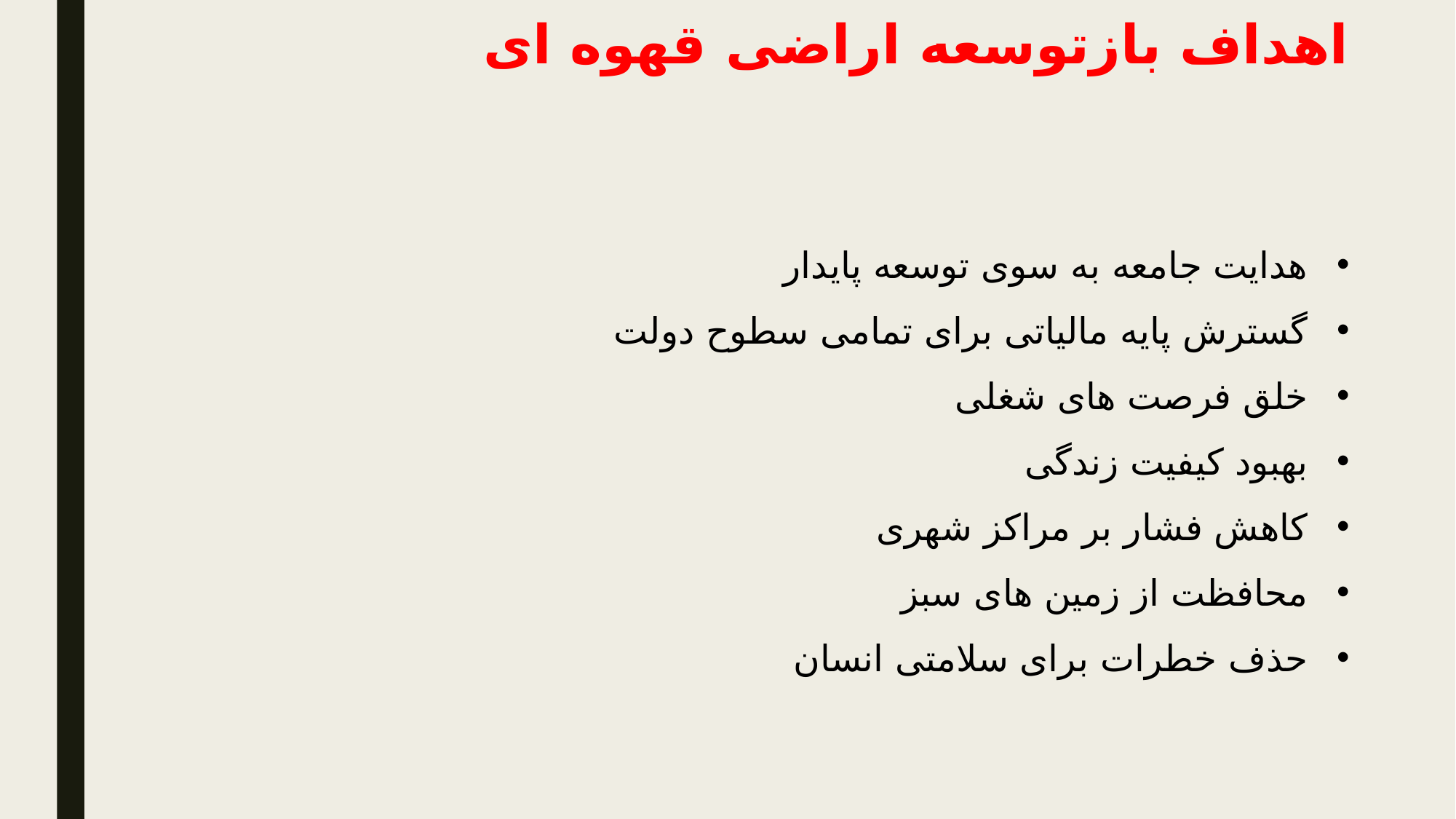

# اهداف بازتوسعه اراضی قهوه ای
هدایت جامعه به سوی توسعه پایدار
گسترش پایه مالیاتی برای تمامی سطوح دولت
خلق فرصت های شغلی
بهبود کیفیت زندگی
کاهش فشار بر مراکز شهری
محافظت از زمین های سبز
حذف خطرات برای سلامتی انسان